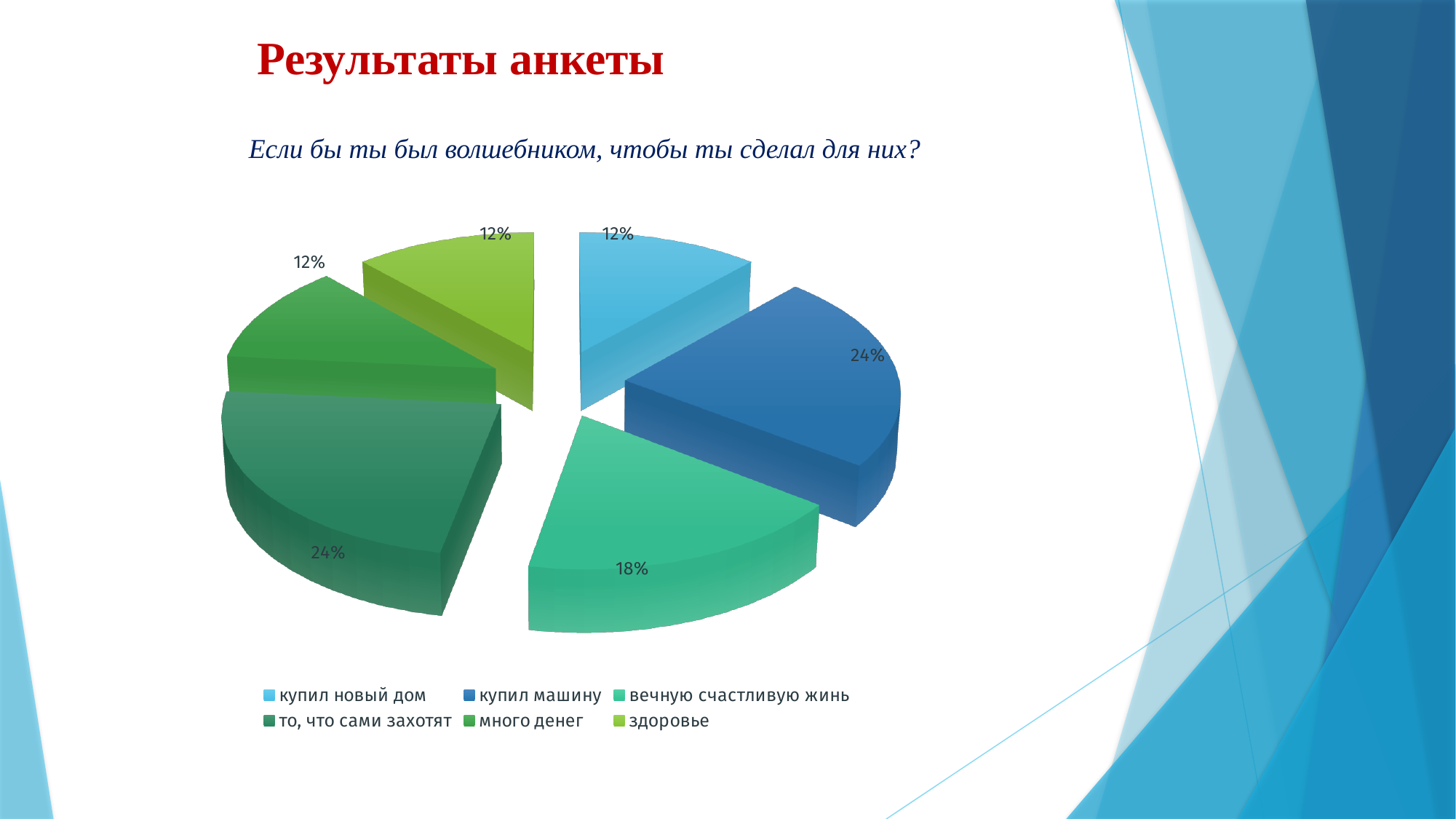

# Результаты анкеты
Если бы ты был волшебником, чтобы ты сделал для них?

[unsupported chart]